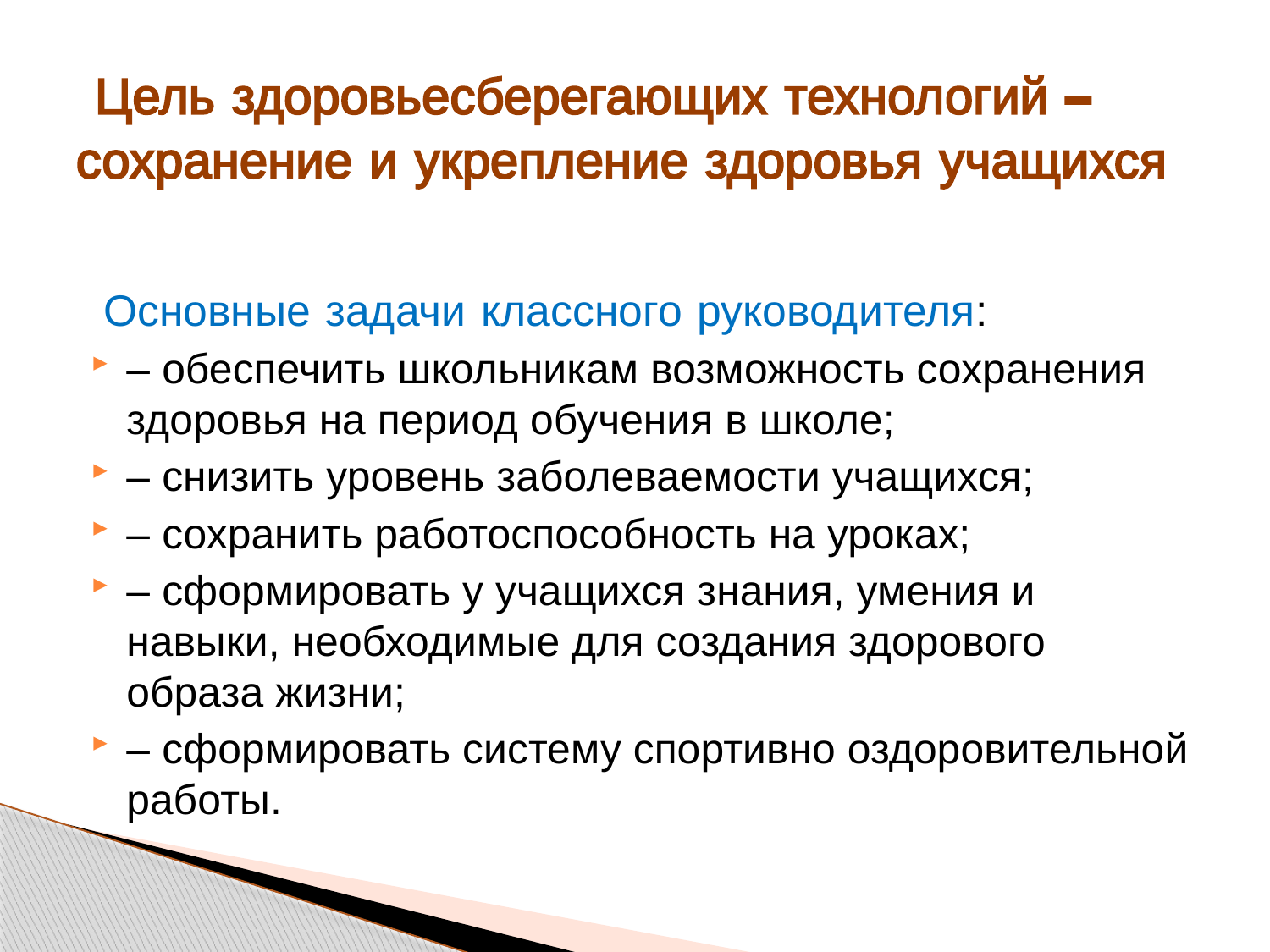

# Цель здоровьесберегающих технологий – сохранение и укрепление здоровья учащихся
 Основные задачи классного руководителя:
– обеспечить школьникам возможность сохранения здоровья на период обучения в школе;
– снизить уровень заболеваемости учащихся;
– сохранить работоспособность на уроках;
– сформировать у учащихся знания, умения и навыки, необходимые для создания здорового образа жизни;
– сформировать систему спортивно оздоровительной работы.